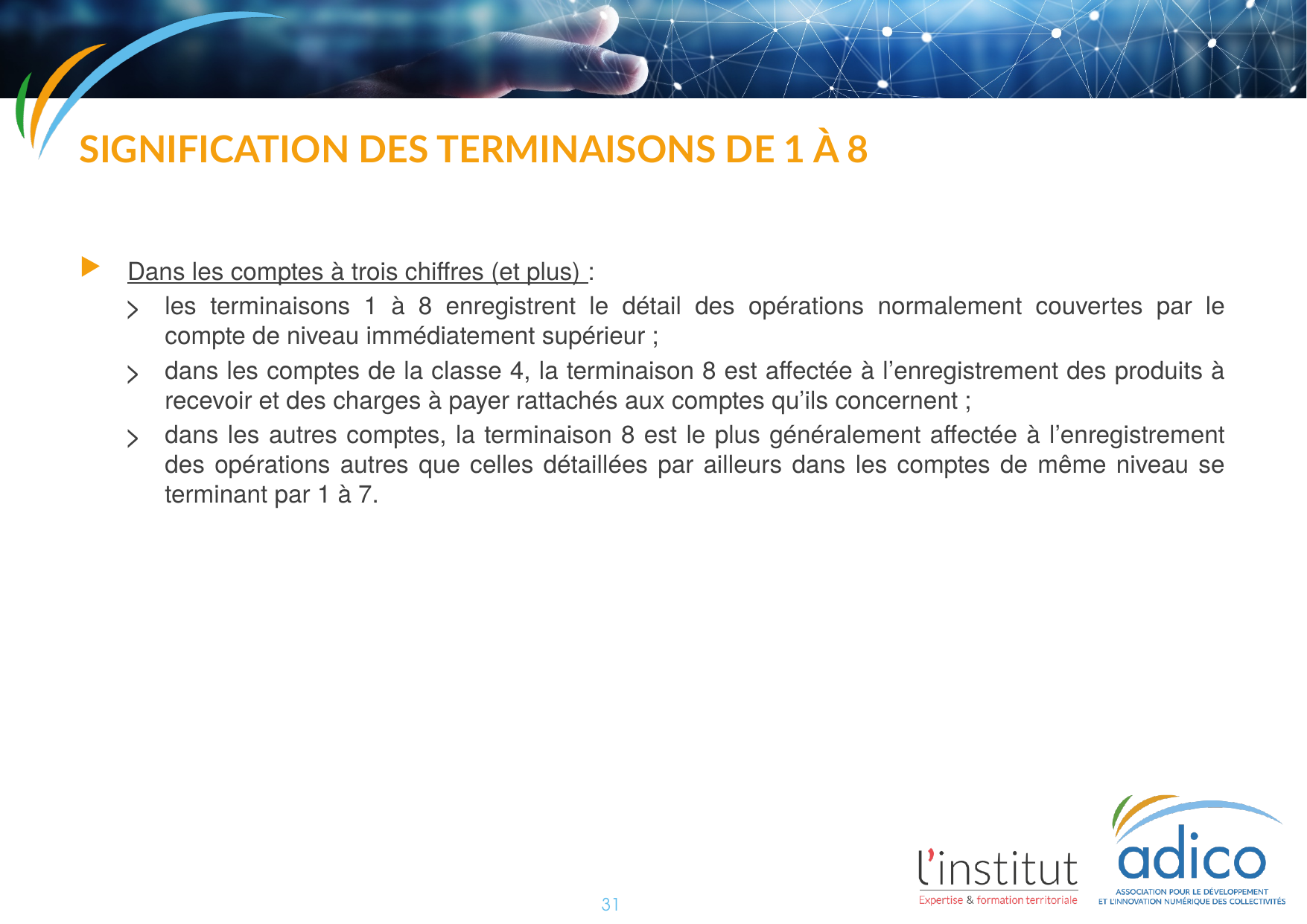

# Signification des terminaisons de 1 à 8
Dans les comptes à trois chiffres (et plus) :
les terminaisons 1 à 8 enregistrent le détail des opérations normalement couvertes par le compte de niveau immédiatement supérieur ;
dans les comptes de la classe 4, la terminaison 8 est affectée à l’enregistrement des produits à recevoir et des charges à payer rattachés aux comptes qu’ils concernent ;
dans les autres comptes, la terminaison 8 est le plus généralement affectée à l’enregistrement des opérations autres que celles détaillées par ailleurs dans les comptes de même niveau se terminant par 1 à 7.